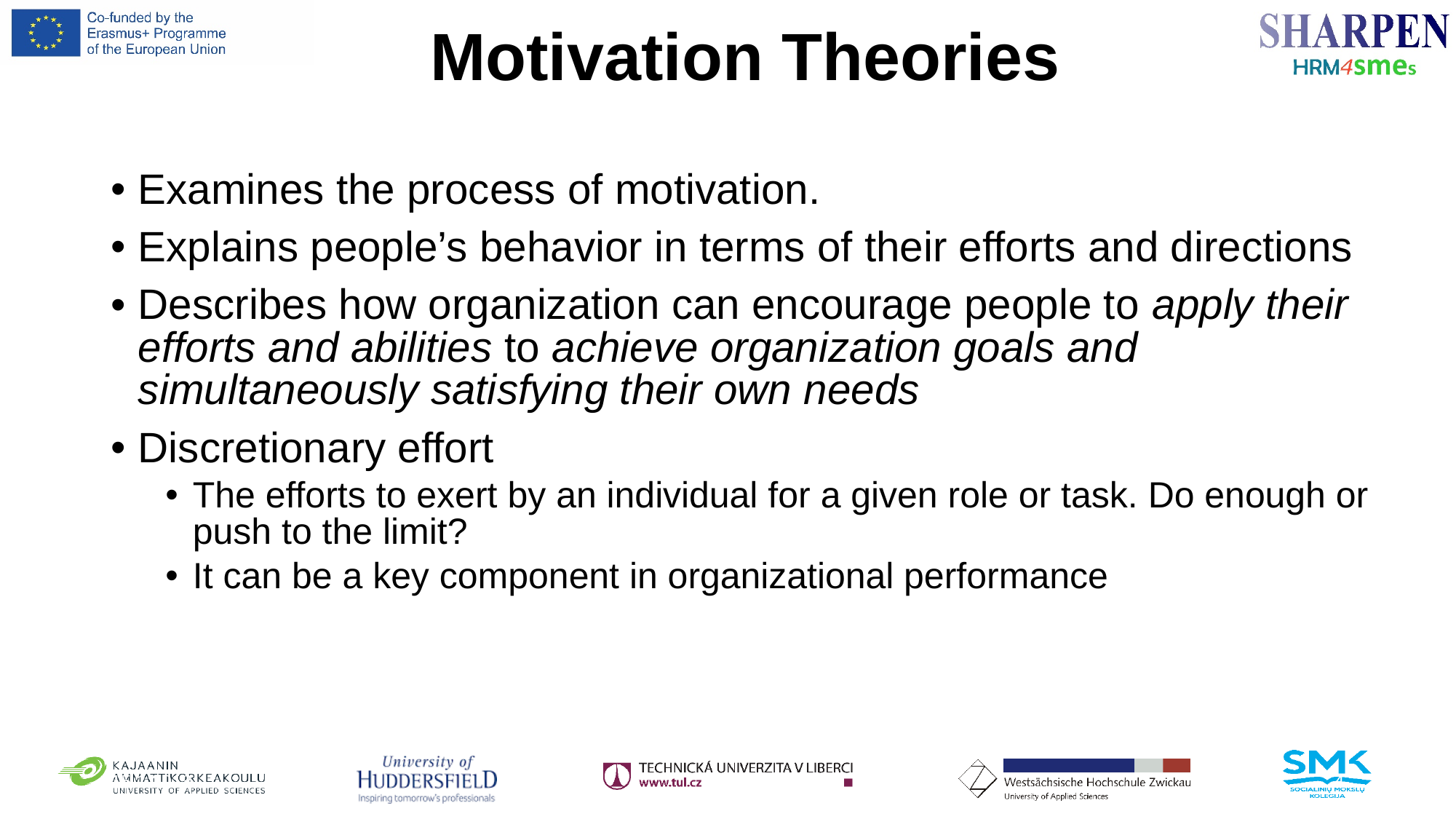

# Motivation Theories
Examines the process of motivation.
Explains people’s behavior in terms of their efforts and directions
Describes how organization can encourage people to apply their efforts and abilities to achieve organization goals and simultaneously satisfying their own needs
Discretionary effort
The efforts to exert by an individual for a given role or task. Do enough or push to the limit?
It can be a key component in organizational performance
15.1.2018

4